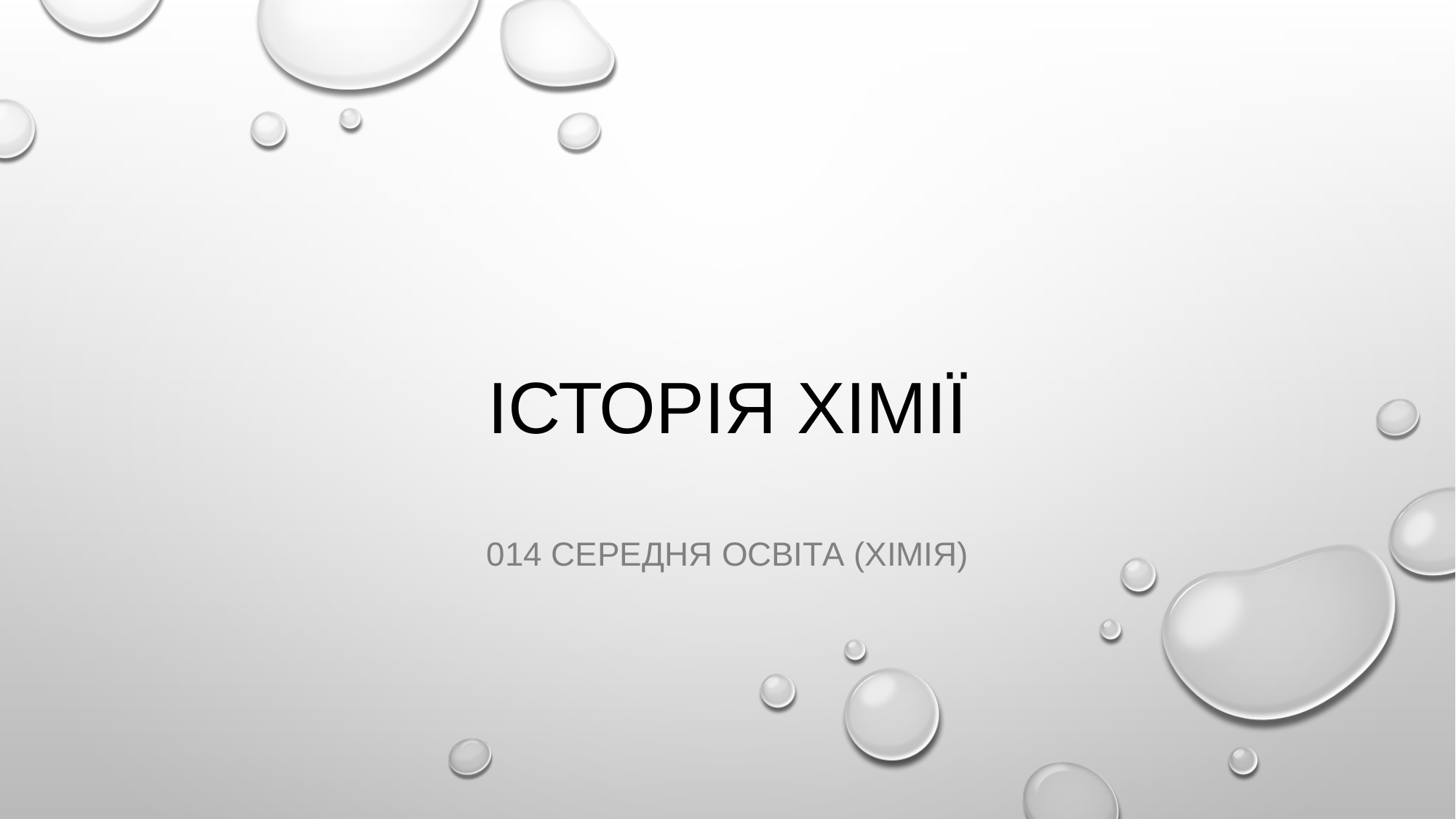

# Історія хімії

014 Середня освіта (Хімія)